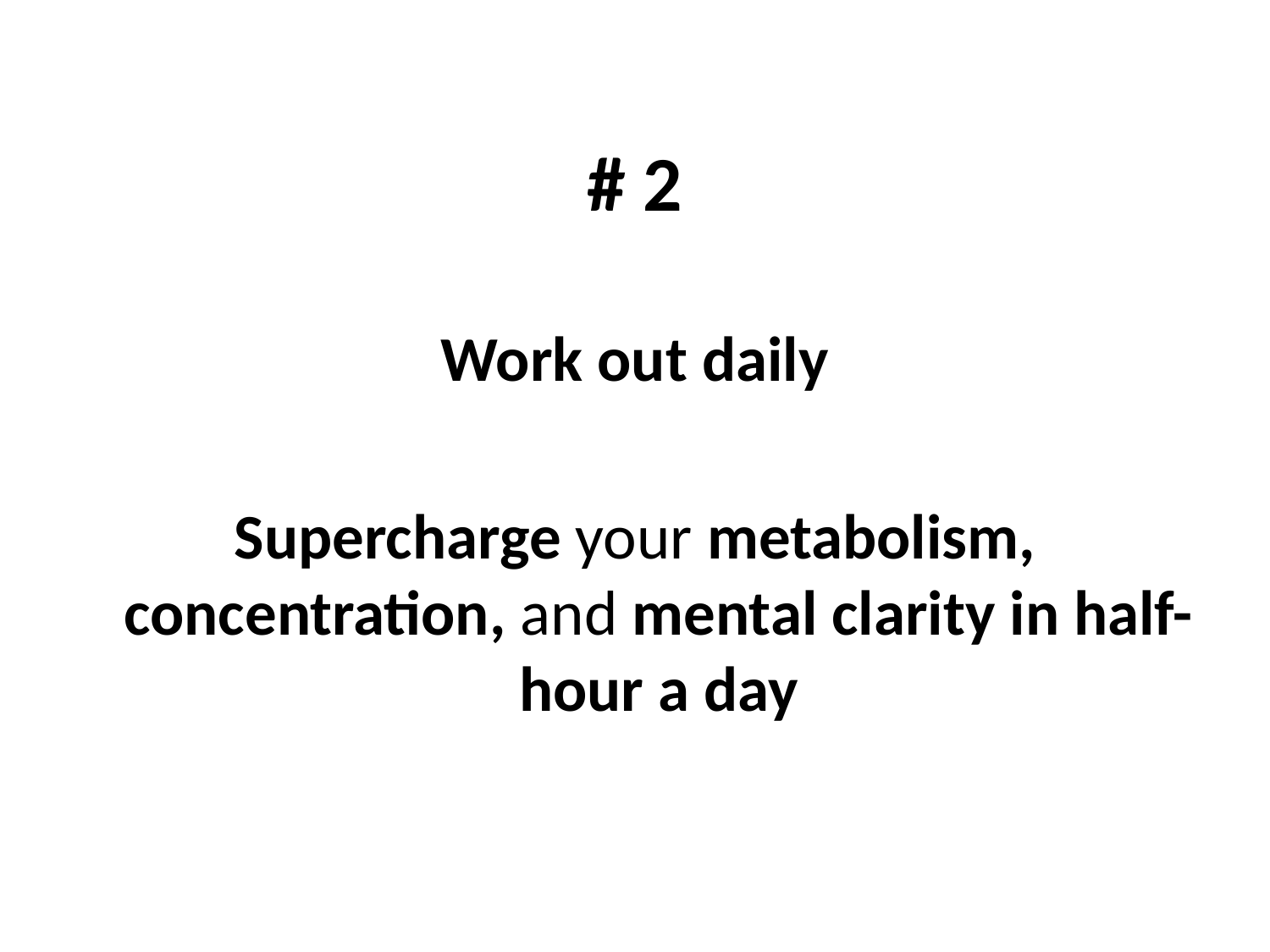

# 2

Work out daily

Supercharge your metabolism, concentration, and mental clarity in half-hour a day